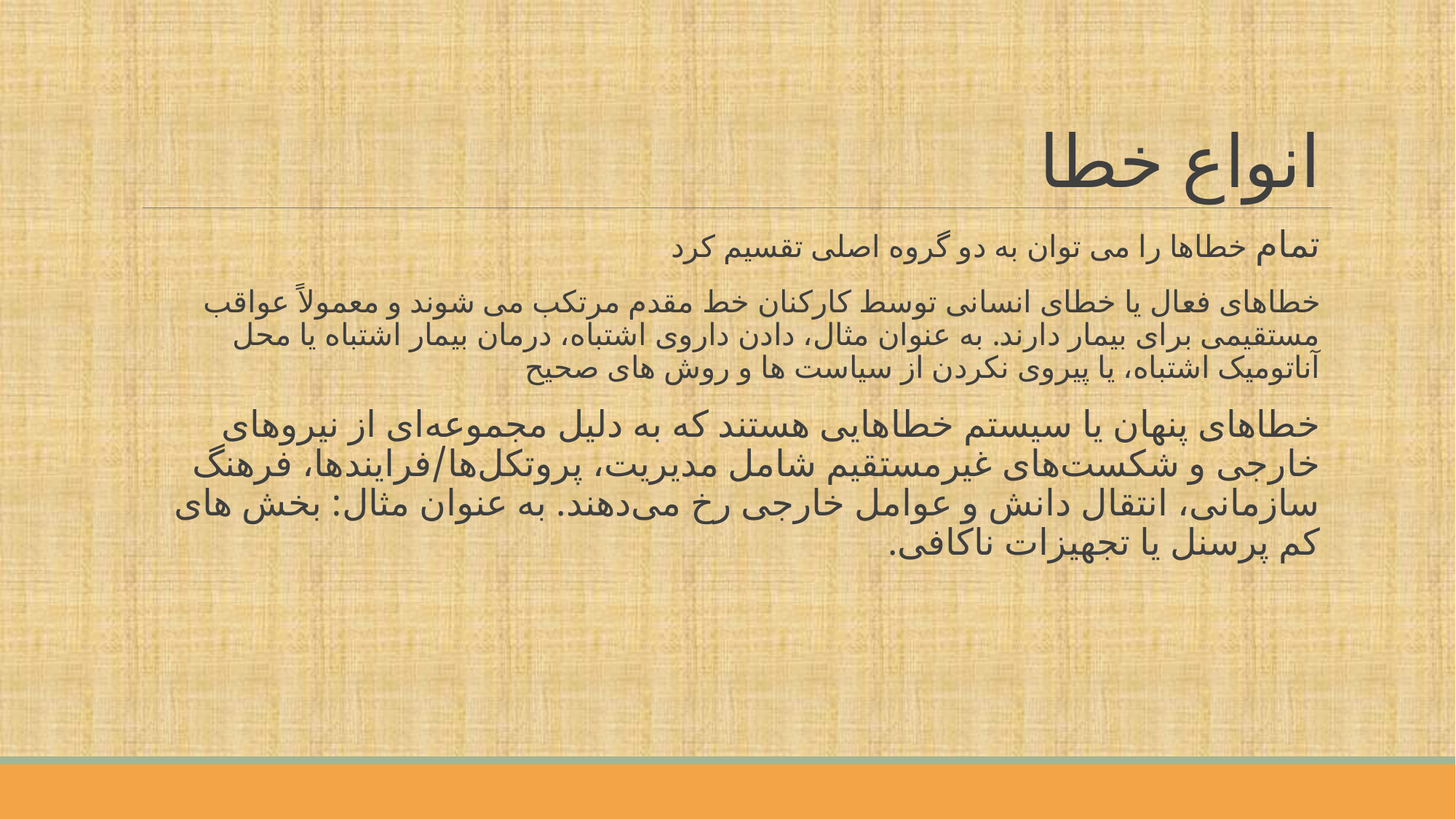

# انواع خطا
تمام خطاها را می توان به دو گروه اصلی تقسیم کرد
خطاهای فعال یا خطای انسانی توسط کارکنان خط مقدم مرتکب می شوند و معمولاً عواقب مستقیمی برای بیمار دارند. به عنوان مثال، دادن داروی اشتباه، درمان بیمار اشتباه یا محل آناتومیک اشتباه، یا پیروی نکردن از سیاست ها و روش های صحیح
خطاهای پنهان یا سیستم خطاهایی هستند که به دلیل مجموعه‌ای از نیروهای خارجی و شکست‌های غیرمستقیم شامل مدیریت، پروتکل‌ها/فرایندها، فرهنگ سازمانی، انتقال دانش و عوامل خارجی رخ می‌دهند. به عنوان مثال: بخش های کم پرسنل یا تجهیزات ناکافی.